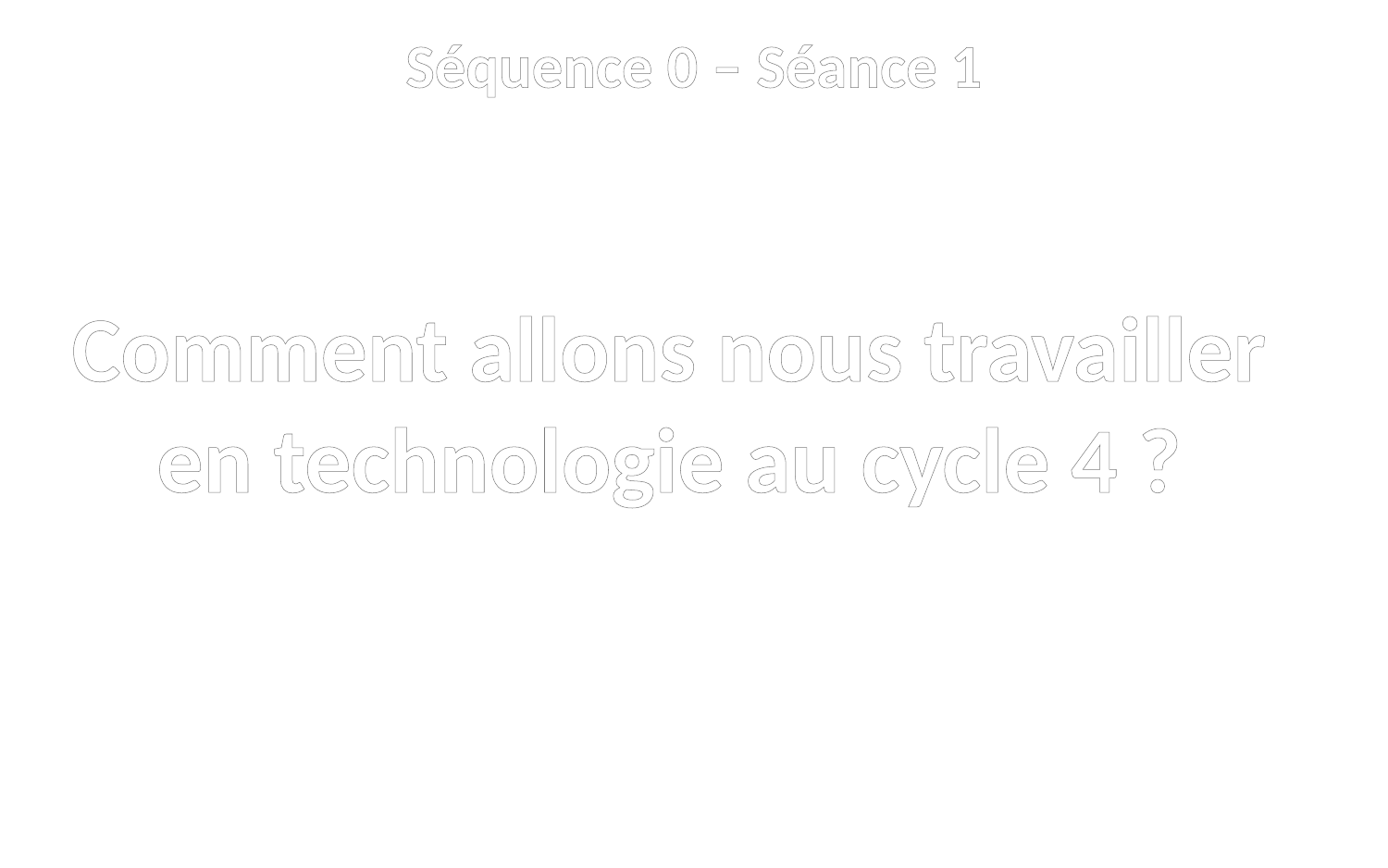

Séquence 0 – Séance 1
Comment allons nous travailler
en technologie au cycle 4 ?